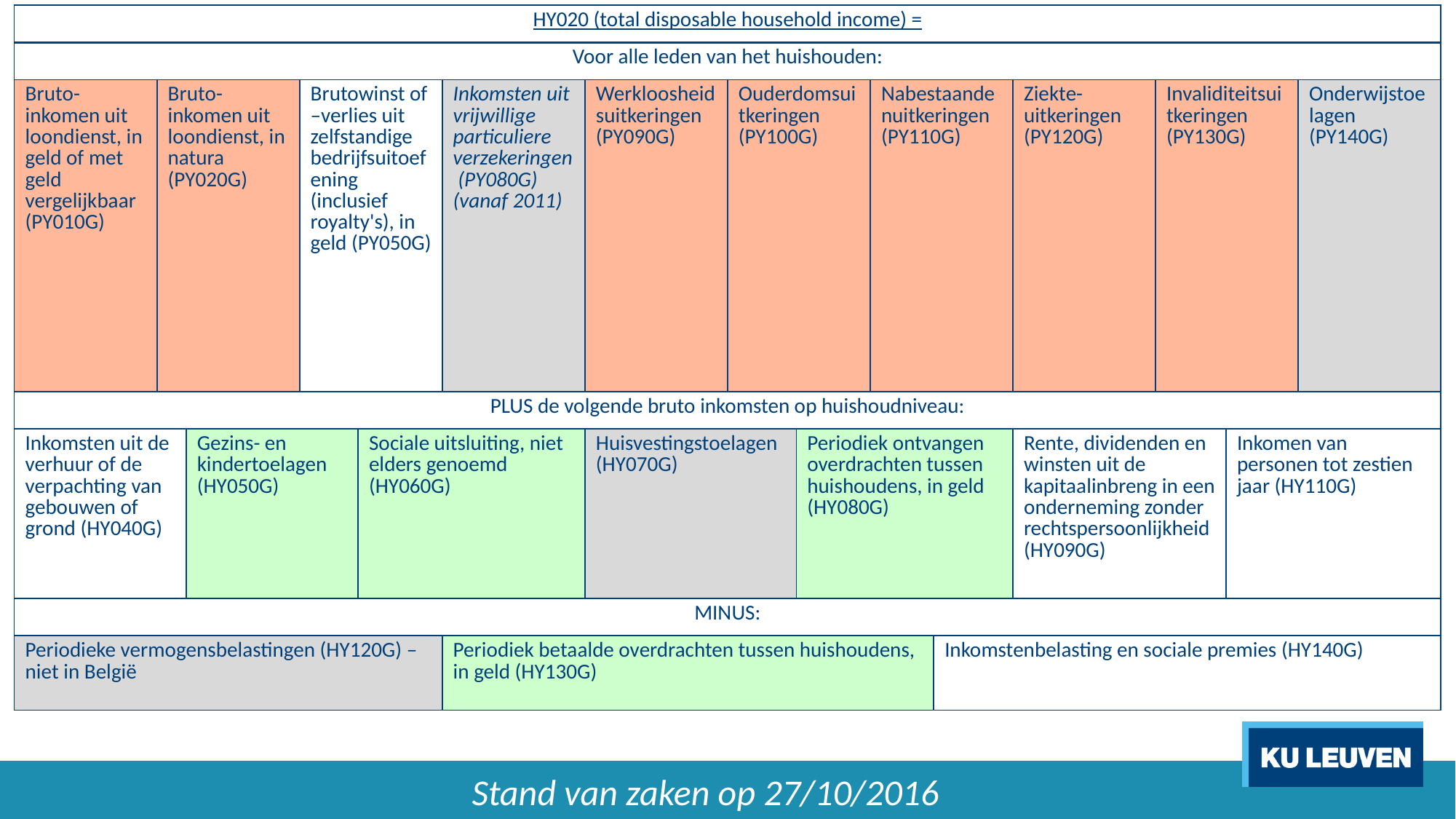

| HY020 (total disposable household income) = |  |  |  |  |  |  |  |  |  |  |  |  |  |  |
| --- | --- | --- | --- | --- | --- | --- | --- | --- | --- | --- | --- | --- | --- | --- |
| Voor alle leden van het huishouden: |  |  |  |  |  |  |  |  |  |  |  |  |  |  |
| Bruto-inkomen uit loondienst, in geld of met geld vergelijkbaar (PY010G) | Bruto-inkomen uit loondienst, in natura (PY020G) |  | Brutowinst of –verlies uit zelfstandige bedrijfsuitoefening (inclusief royalty's), in geld (PY050G) |  | Inkomsten uit vrijwillige particuliere verzekeringen (PY080G) (vanaf 2011) | Werkloosheidsuitkeringen (PY090G) | Ouderdomsuitkeringen (PY100G) |  | Nabestaandenuitkeringen (PY110G) |  | Ziekte-uitkeringen (PY120G) | Invaliditeitsuitkeringen (PY130G) |  | Onderwijstoelagen (PY140G) |
| PLUS de volgende bruto inkomsten op huishoudniveau: |  |  |  |  |  |  |  |  |  |  |  |  |  |  |
| Inkomsten uit de verhuur of de verpachting van gebouwen of grond (HY040G) |  | Gezins- en kindertoelagen (HY050G) |  | Sociale uitsluiting, niet elders genoemd (HY060G) |  | Huisvestingstoelagen (HY070G) |  | Periodiek ontvangen overdrachten tussen huishoudens, in geld (HY080G) |  |  | Rente, dividenden en winsten uit de kapitaalinbreng in een onderneming zonder rechtspersoonlijkheid (HY090G) |  | Inkomen van personen tot zestien jaar (HY110G) |  |
| MINUS: |  |  |  |  |  |  |  |  |  |  |  |  |  |  |
| Periodieke vermogensbelastingen (HY120G) – niet in België |  |  |  |  | Periodiek betaalde overdrachten tussen huishoudens, in geld (HY130G) |  |  |  |  | Inkomstenbelasting en sociale premies (HY140G) |  |  |  |  |
Stand van zaken op 27/10/2016